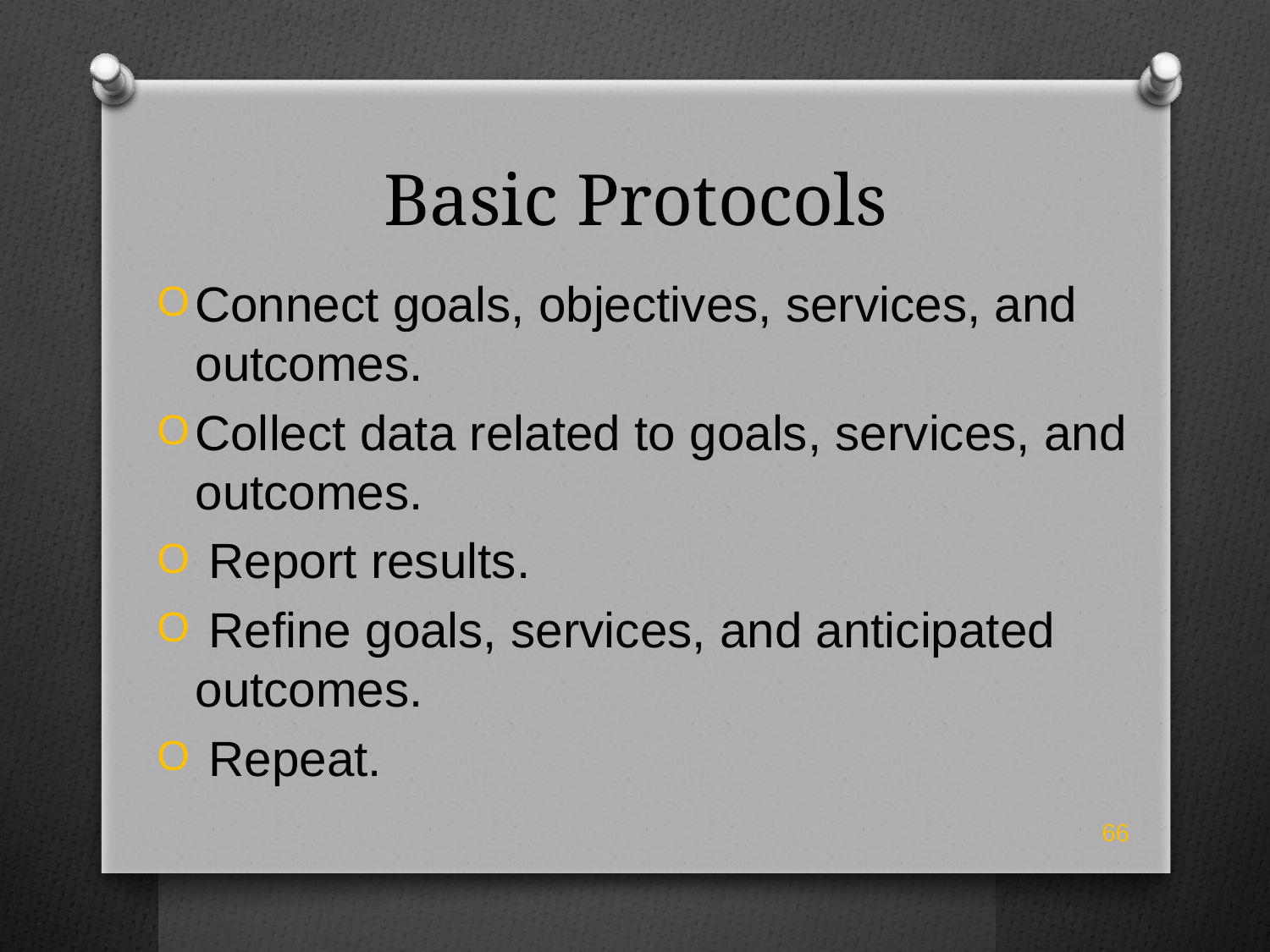

# Basic Protocols
Connect goals, objectives, services, and outcomes.
Collect data related to goals, services, and outcomes.
 Report results.
 Refine goals, services, and anticipated outcomes.
 Repeat.
66